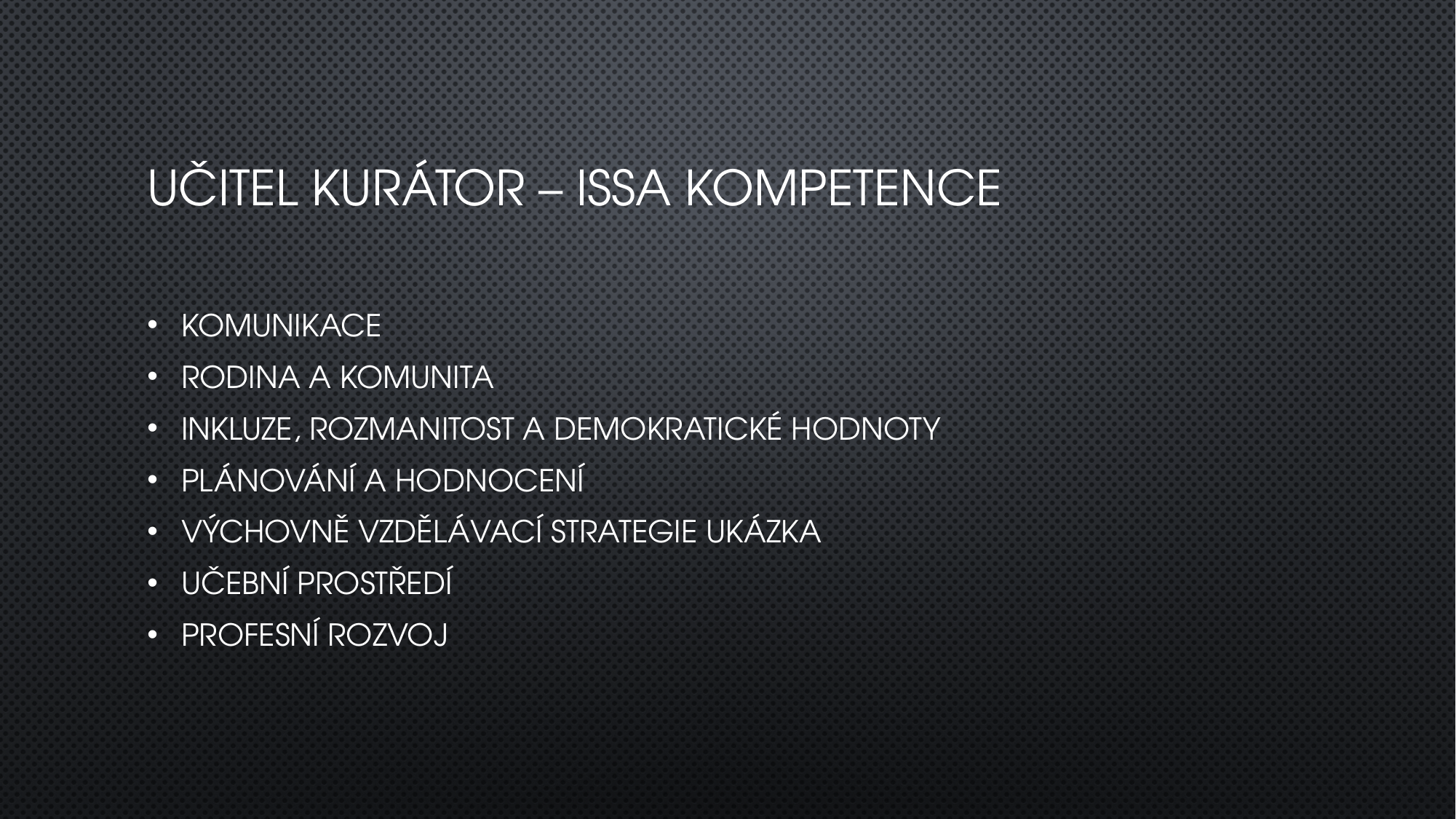

# Učitel kurátor – ISSA kompetence
Komunikace
Rodina a komunita
Inkluze, rozmanitost a demokratické hodnoty
Plánování a hodnocení
Výchovně vzdělávací strategie ukázka
Učební prostředí
Profesní rozvoj